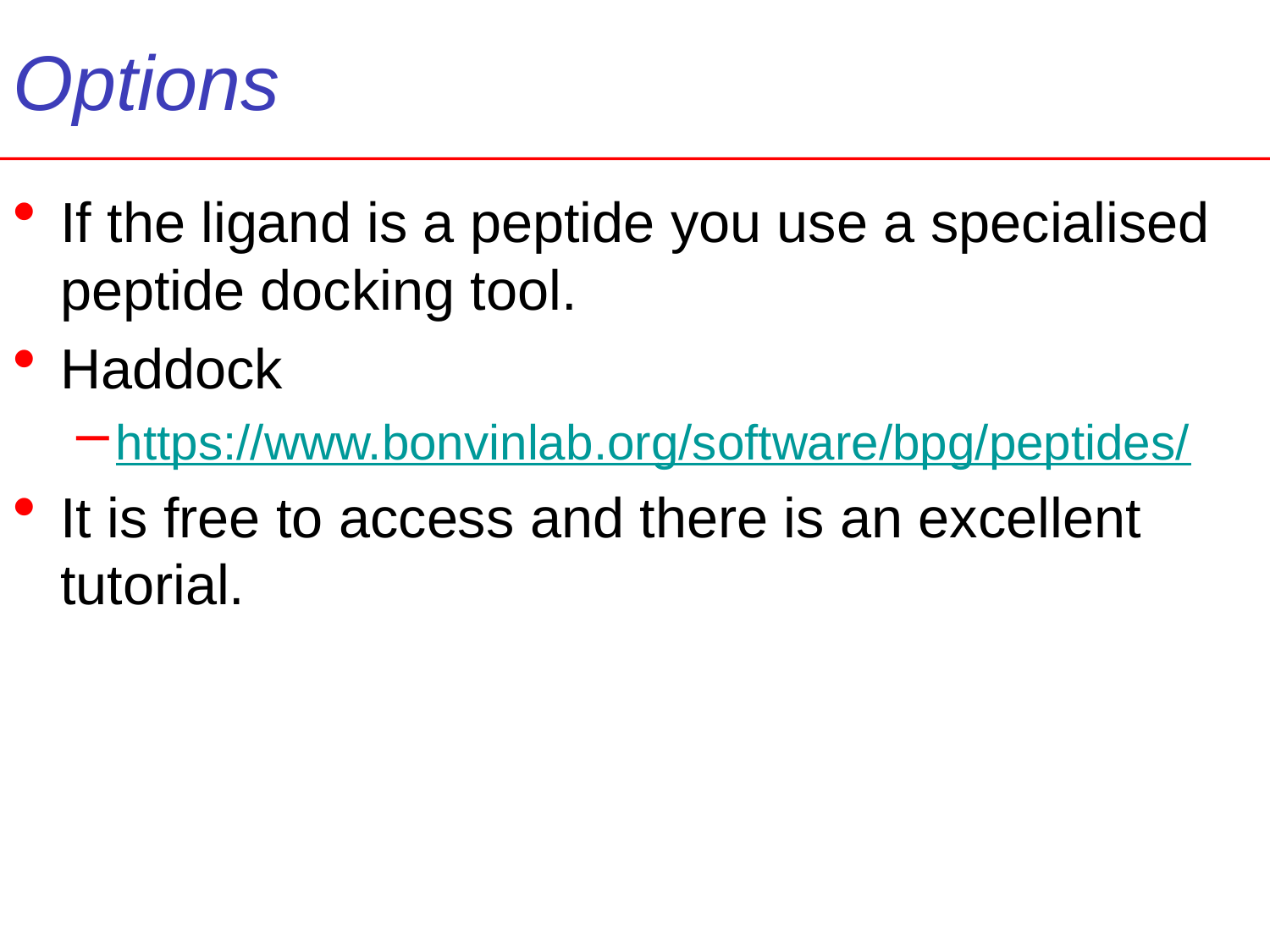

# Options
If the ligand is a peptide you use a specialised peptide docking tool.
Haddock
https://www.bonvinlab.org/software/bpg/peptides/
It is free to access and there is an excellent tutorial.